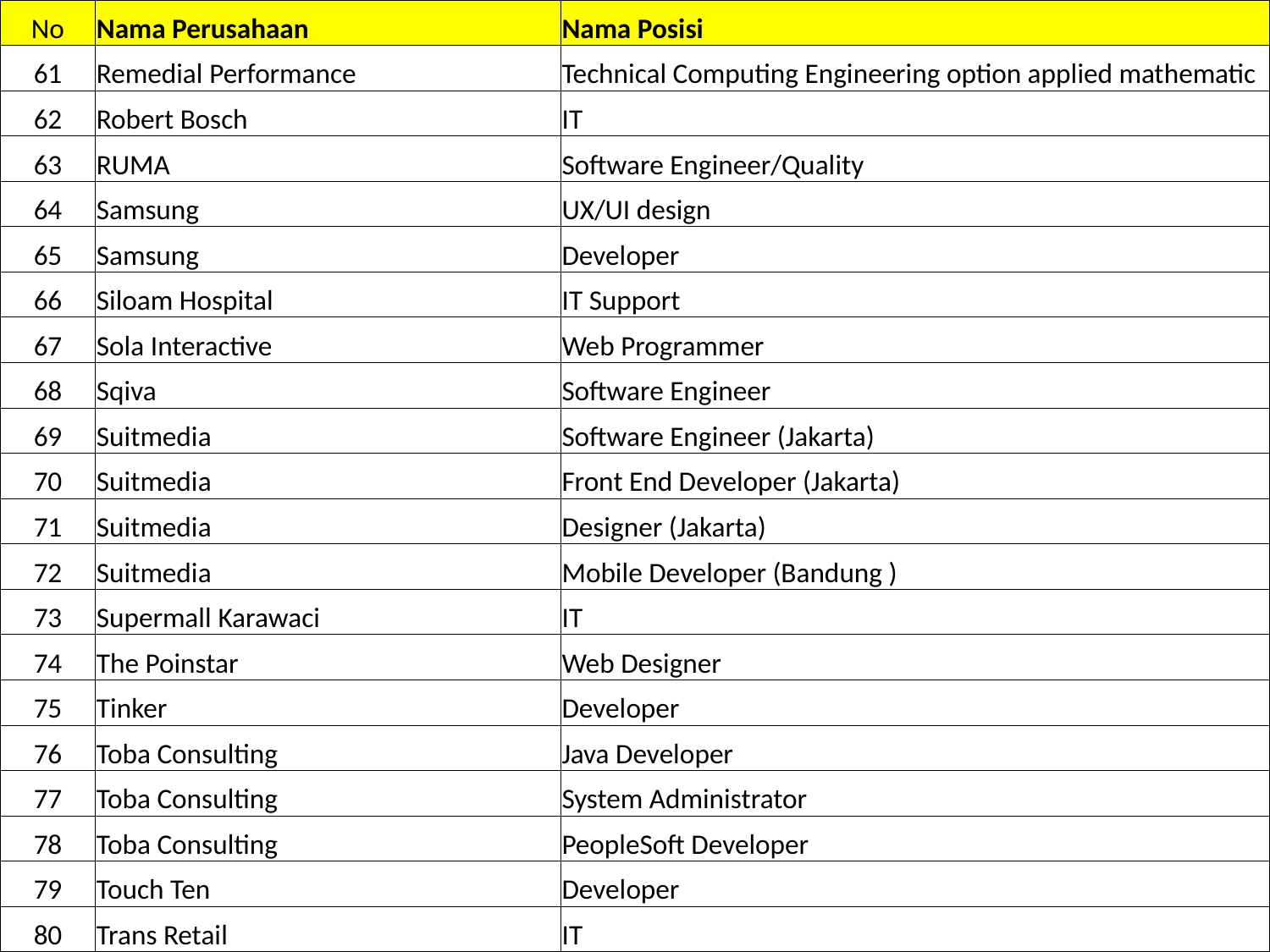

| No | Nama Perusahaan | Nama Posisi |
| --- | --- | --- |
| 61 | Remedial Performance | Technical Computing Engineering option applied mathematic |
| 62 | Robert Bosch | IT |
| 63 | RUMA | Software Engineer/Quality |
| 64 | Samsung | UX/UI design |
| 65 | Samsung | Developer |
| 66 | Siloam Hospital | IT Support |
| 67 | Sola Interactive | Web Programmer |
| 68 | Sqiva | Software Engineer |
| 69 | Suitmedia | Software Engineer (Jakarta) |
| 70 | Suitmedia | Front End Developer (Jakarta) |
| 71 | Suitmedia | Designer (Jakarta) |
| 72 | Suitmedia | Mobile Developer (Bandung ) |
| 73 | Supermall Karawaci | IT |
| 74 | The Poinstar | Web Designer |
| 75 | Tinker | Developer |
| 76 | Toba Consulting | Java Developer |
| 77 | Toba Consulting | System Administrator |
| 78 | Toba Consulting | PeopleSoft Developer |
| 79 | Touch Ten | Developer |
| 80 | Trans Retail | IT |